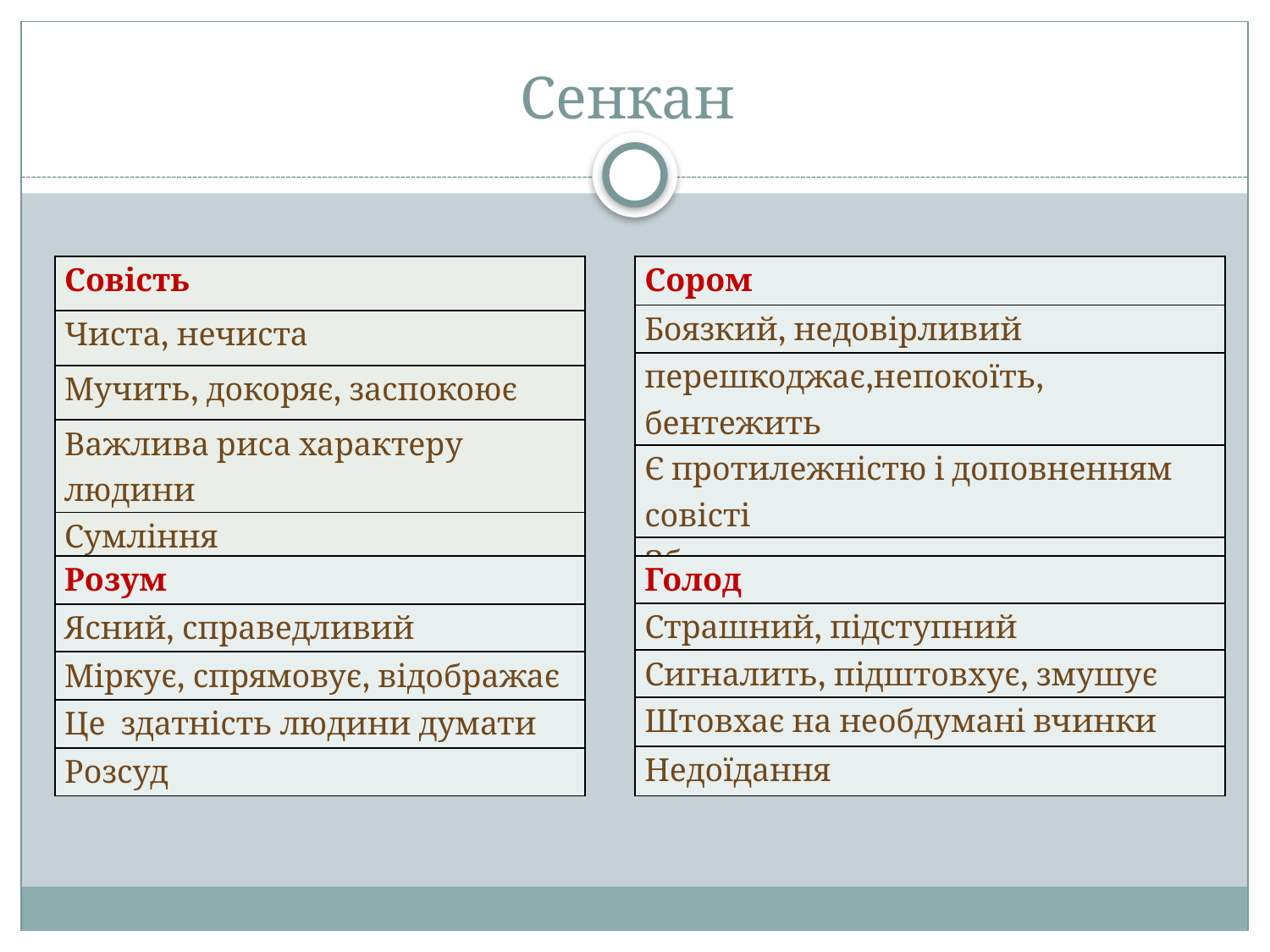

# Сенкан
| Совість |
| --- |
| Чиста, нечиста |
| Мучить, докоряє, заспокоює |
| Важлива риса характеру людини |
| Сумління |
| Сором |
| --- |
| Боязкий, недовірливий |
| перешкоджає,непокоїть, бентежить |
| Є протилежністю і доповненням совісті |
| Збентеження |
| Розум |
| --- |
| Ясний, справедливий |
| Міркує, спрямовує, відображає |
| Це здатність людини думати |
| Розсуд |
| Голод |
| --- |
| Страшний, підступний |
| Сигналить, підштовхує, змушує |
| Штовхає на необдумані вчинки |
| Недоїдання |